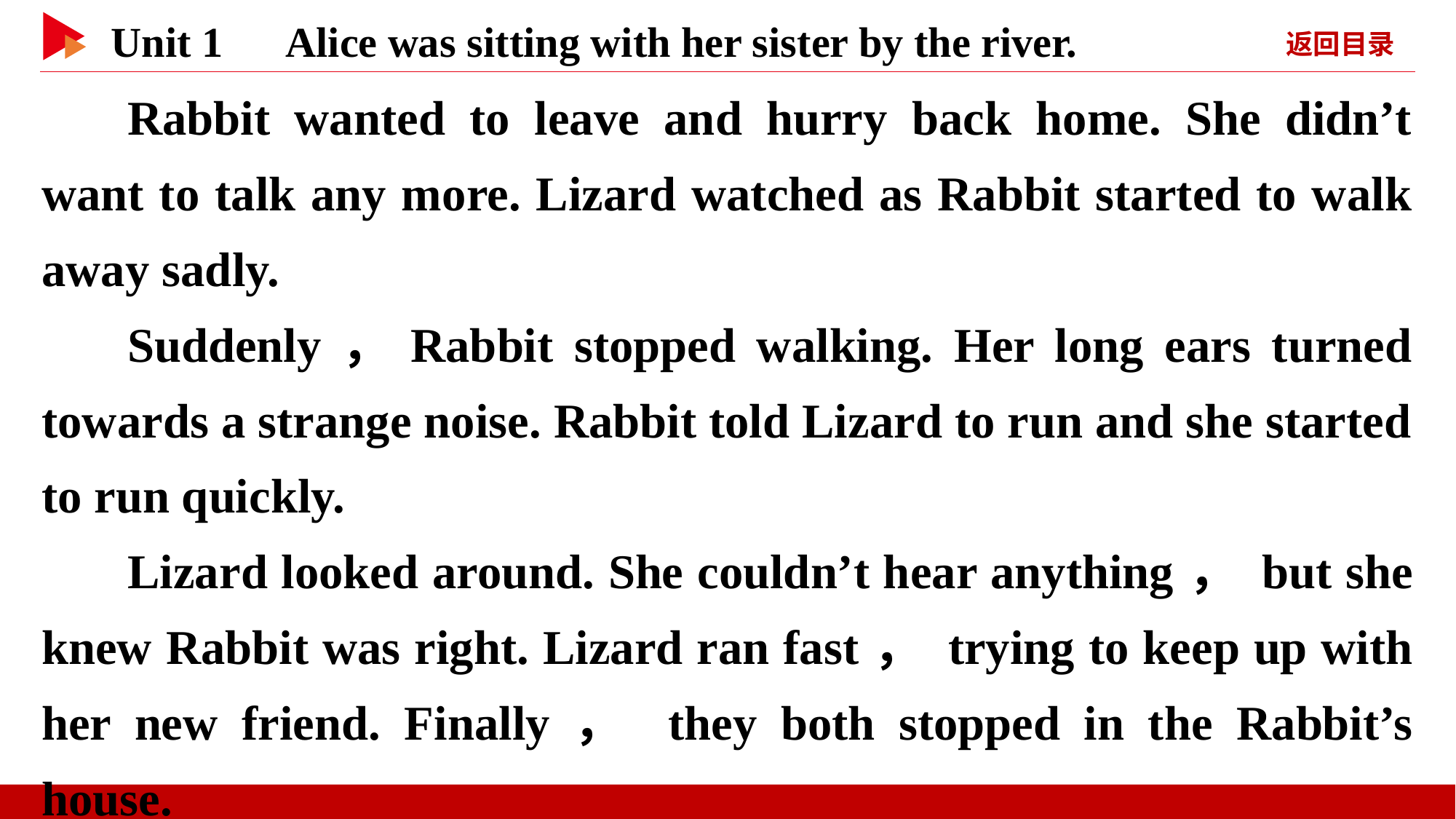

Rabbit wanted to leave and hurry back home. She didn’t want to talk any more. Lizard watched as Rabbit started to walk away sadly.
Suddenly，Rabbit stopped walking. Her long ears turned towards a strange noise. Rabbit told Lizard to run and she started to run quickly.
Lizard looked around. She couldn’t hear anything， but she knew Rabbit was right. Lizard ran fast， trying to keep up with her new friend. Finally， they both stopped in the Rabbit’s house.